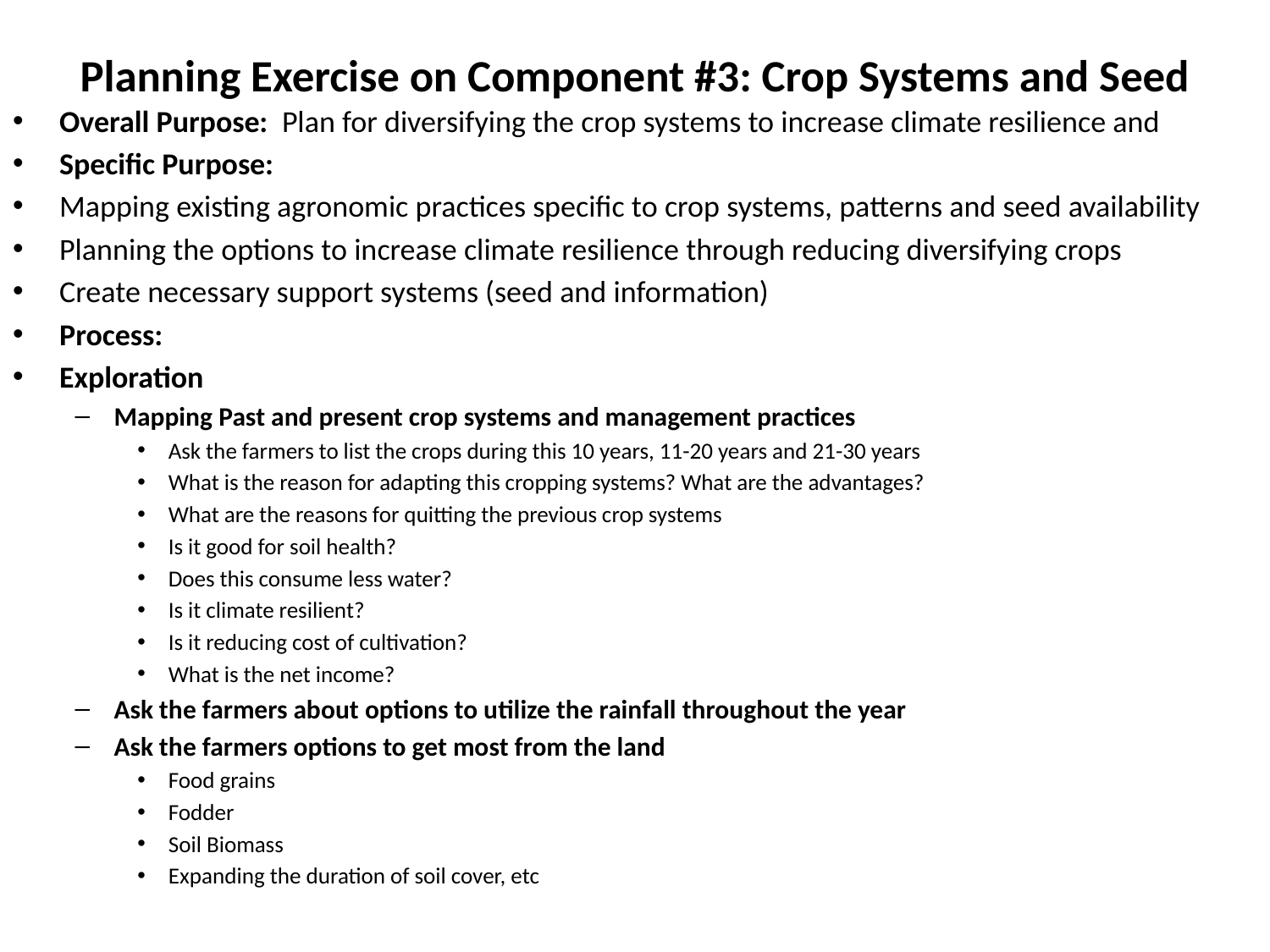

# Planning Exercise on Component #3: Crop Systems and Seed
Overall Purpose:  Plan for diversifying the crop systems to increase climate resilience and
Specific Purpose:
Mapping existing agronomic practices specific to crop systems, patterns and seed availability
Planning the options to increase climate resilience through reducing diversifying crops
Create necessary support systems (seed and information)
Process:
Exploration
Mapping Past and present crop systems and management practices
Ask the farmers to list the crops during this 10 years, 11-20 years and 21-30 years
What is the reason for adapting this cropping systems? What are the advantages?
What are the reasons for quitting the previous crop systems
Is it good for soil health?
Does this consume less water?
Is it climate resilient?
Is it reducing cost of cultivation?
What is the net income?
Ask the farmers about options to utilize the rainfall throughout the year
Ask the farmers options to get most from the land
Food grains
Fodder
Soil Biomass
Expanding the duration of soil cover, etc